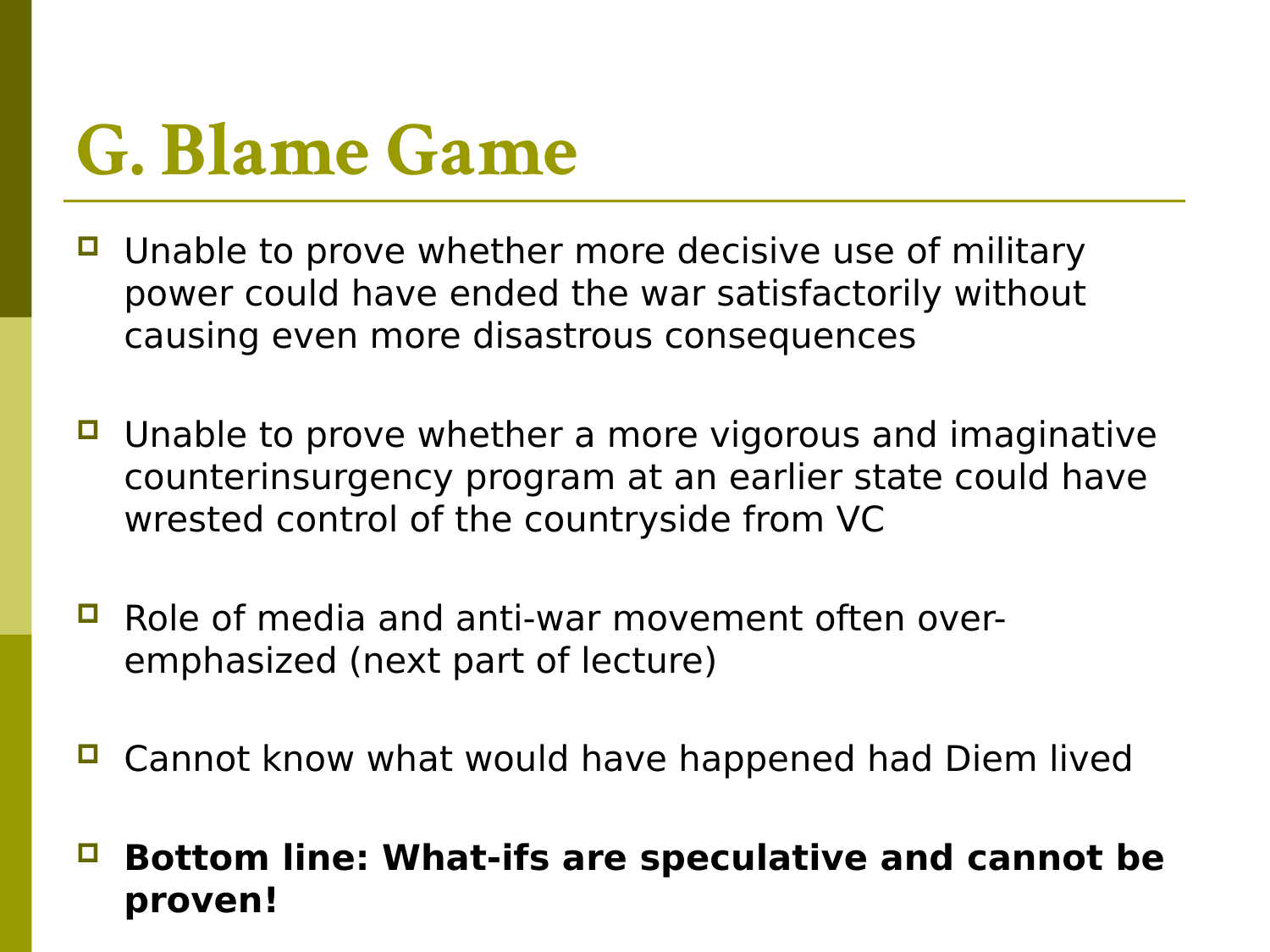

# G. Blame Game
Unable to prove whether more decisive use of military power could have ended the war satisfactorily without causing even more disastrous consequences

Unable to prove whether a more vigorous and imaginative counterinsurgency program at an earlier state could have wrested control of the countryside from VC

Role of media and anti-war movement often over-emphasized (next part of lecture)

Cannot know what would have happened had Diem lived

Bottom line: What-ifs are speculative and cannot be proven!